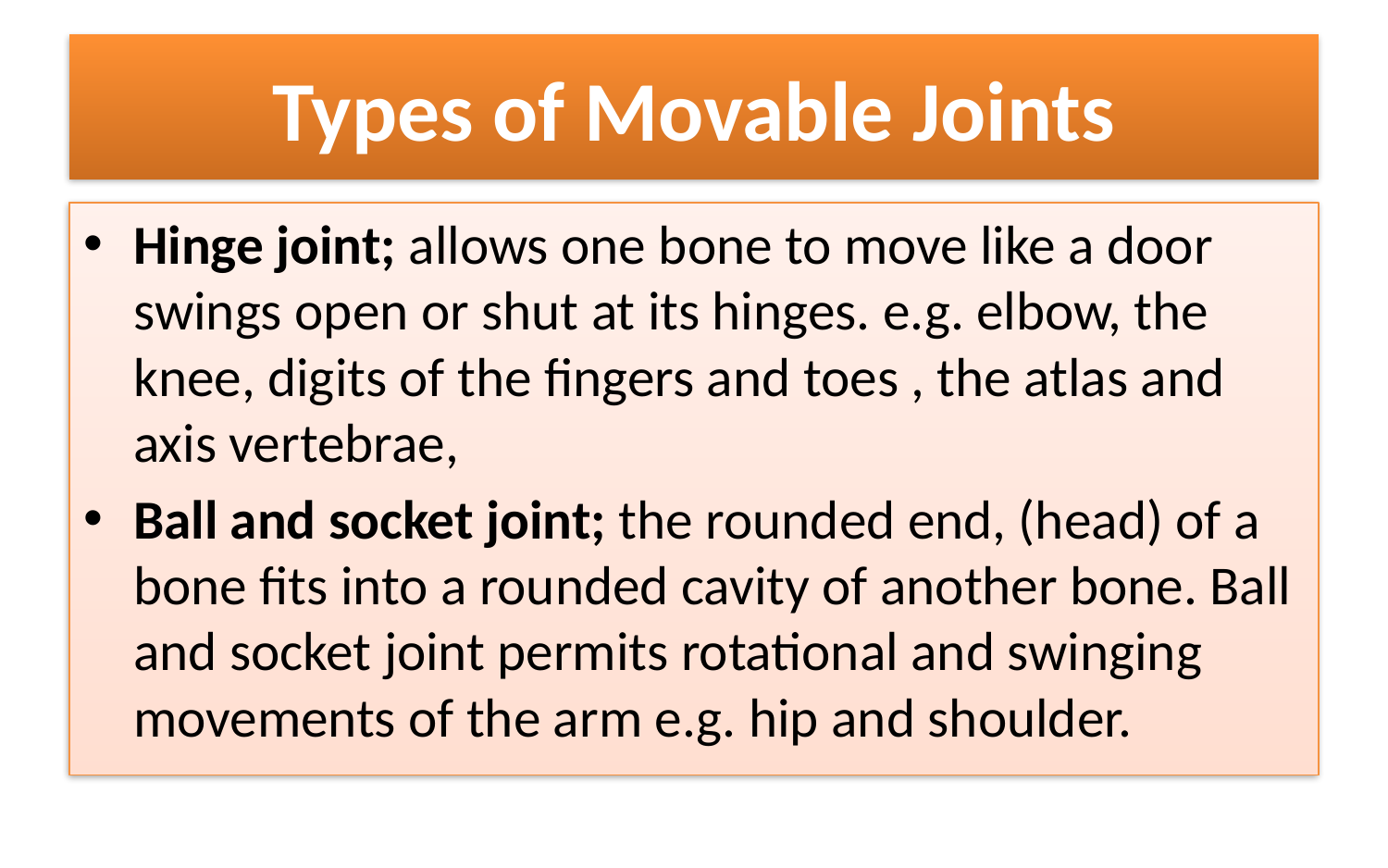

# Types of Movable Joints
Hinge joint; allows one bone to move like a door swings open or shut at its hinges. e.g. elbow, the knee, digits of the fingers and toes , the atlas and axis vertebrae,
Ball and socket joint; the rounded end, (head) of a bone fits into a rounded cavity of another bone. Ball and socket joint permits rotational and swinging movements of the arm e.g. hip and shoulder.